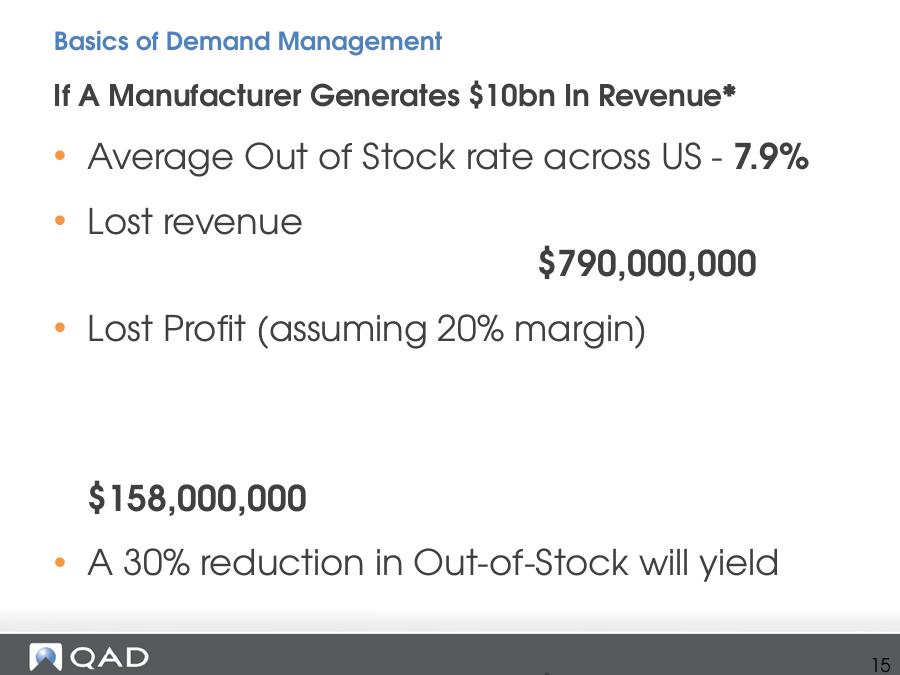

Basics of Demand Management
# If A Manufacturer Generates $10bn In Revenue*
Average Out of Stock rate across US - 7.9%
Lost revenue 							$790,000,000
Lost Profit (assuming 20% margin) 																$158,000,000
A 30% reduction in Out-of-Stock will yield														$47,400,000

*According to GMA study
15